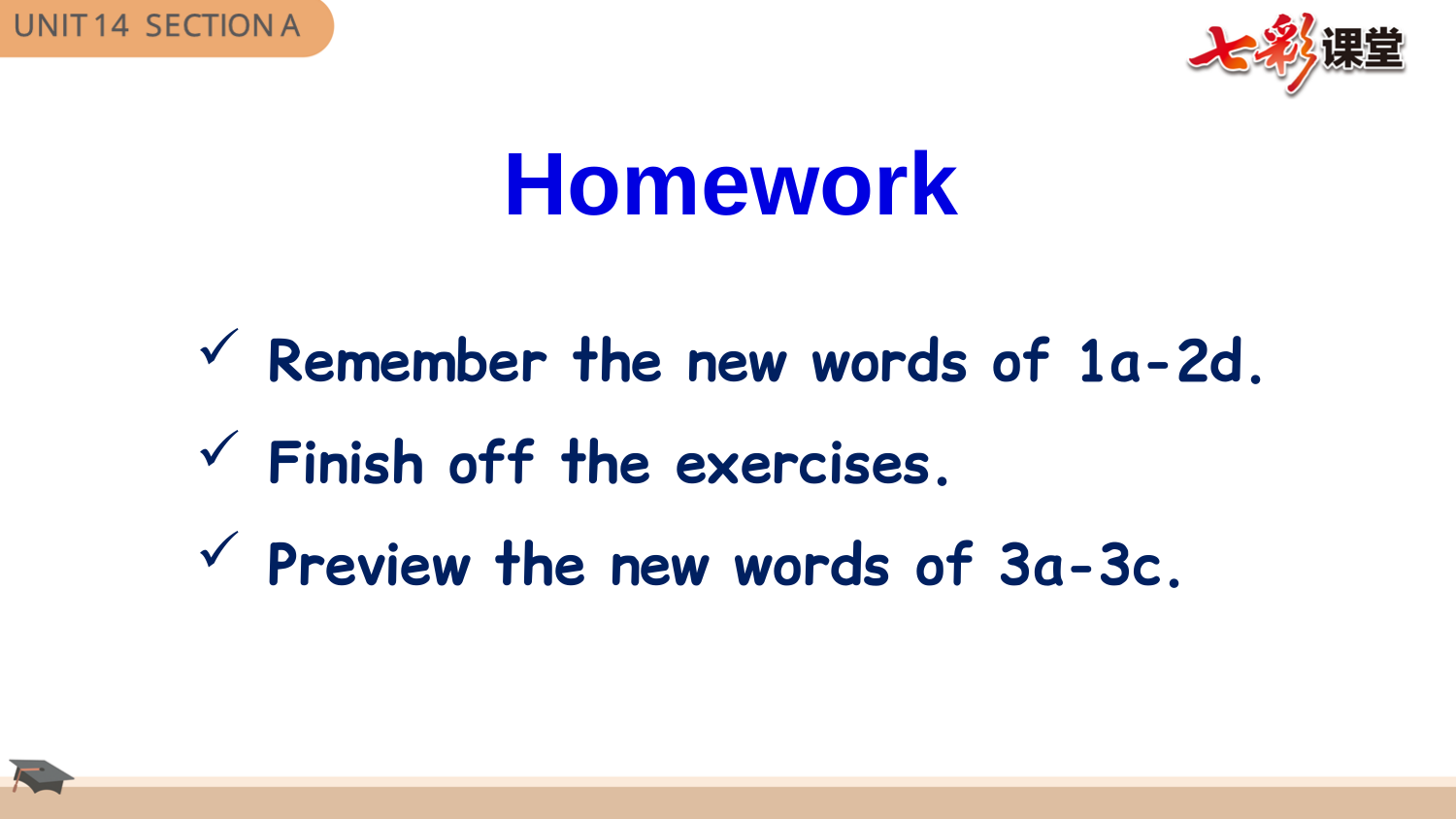

Homework
Remember the new words of 1a-2d.
Finish off the exercises.
Preview the new words of 3a-3c.